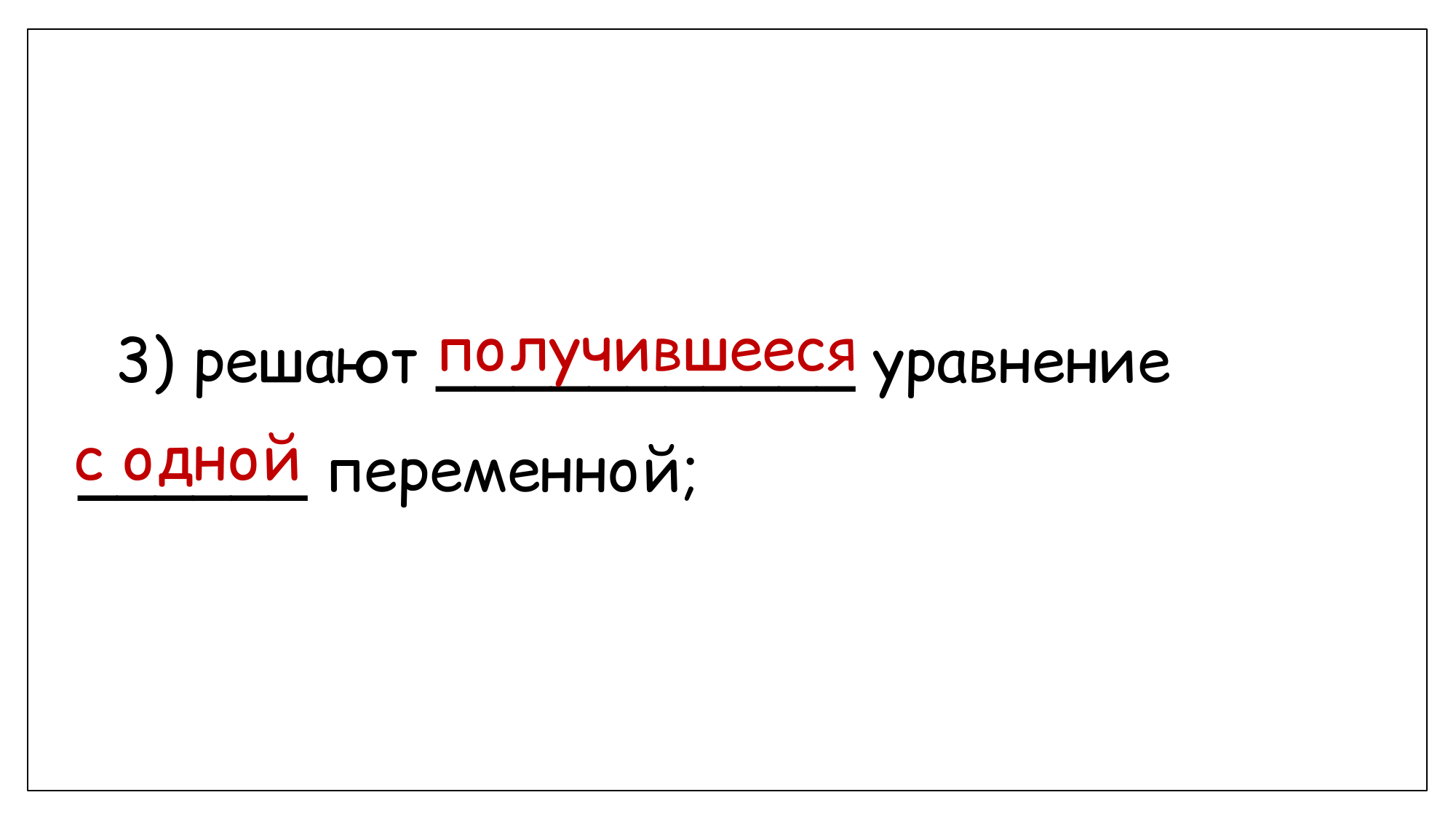

3) решают ___________ уравнение ______ переменной;
получившееся
с одной